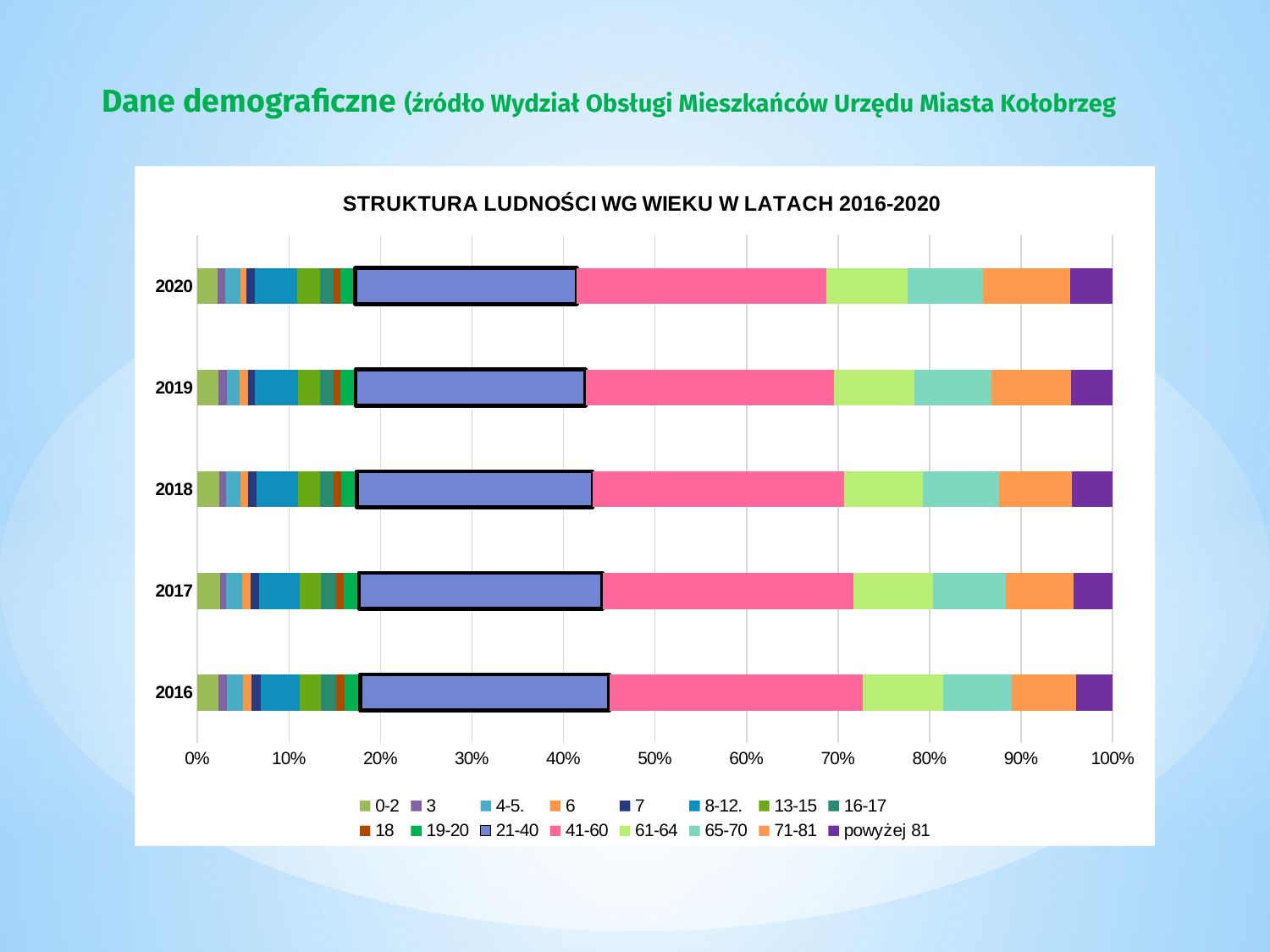

Dane demograficzne (źródło Wydział Obsługi Mieszkańców Urzędu Miasta Kołobrzeg

### Chart: STRUKTURA LUDNOŚCI WG WIEKU W LATACH 2016-2020

| Category | 0-2 | 3 | 4-5. | 6 | 7 | 8-12. | 13-15 | 16-17 | 18 | 19-20 | 21-40 | 41-60 | 61-64 | 65-70 | 71-81 | powyżej 81 |
|---|---|---|---|---|---|---|---|---|---|---|---|---|---|---|---|---|
| 2016 | 983.0 | 386.0 | 758.0 | 413.0 | 420.0 | 1866.0 | 984.0 | 715.0 | 382.0 | 751.0 | 11725.0 | 11922.0 | 3787.0 | 3218.0 | 3016.0 | 1733.0 |
| 2017 | 1041.0 | 294.0 | 737.0 | 397.0 | 410.0 | 1901.0 | 976.0 | 707.0 | 348.0 | 724.0 | 11365.0 | 11694.0 | 3717.0 | 3418.0 | 3126.0 | 1842.0 |
| 2018 | 997.0 | 332.0 | 654.0 | 346.0 | 394.0 | 1936.0 | 990.0 | 654.0 | 361.0 | 705.0 | 10906.0 | 11609.0 | 3658.0 | 3531.0 | 3338.0 | 1901.0 |
| 2019 | 968.0 | 369.0 | 607.0 | 375.0 | 335.0 | 1964.0 | 1014.0 | 614.0 | 334.0 | 679.0 | 10571.0 | 11392.0 | 3718.0 | 3517.0 | 3651.0 | 1918.0 |
| 2020 | 907.0 | 342.0 | 702.0 | 284.0 | 375.0 | 1933.0 | 1034.0 | 646.0 | 311.0 | 667.0 | 10103.0 | 11380.0 | 3694.0 | 3465.0 | 3987.0 | 1919.0 |